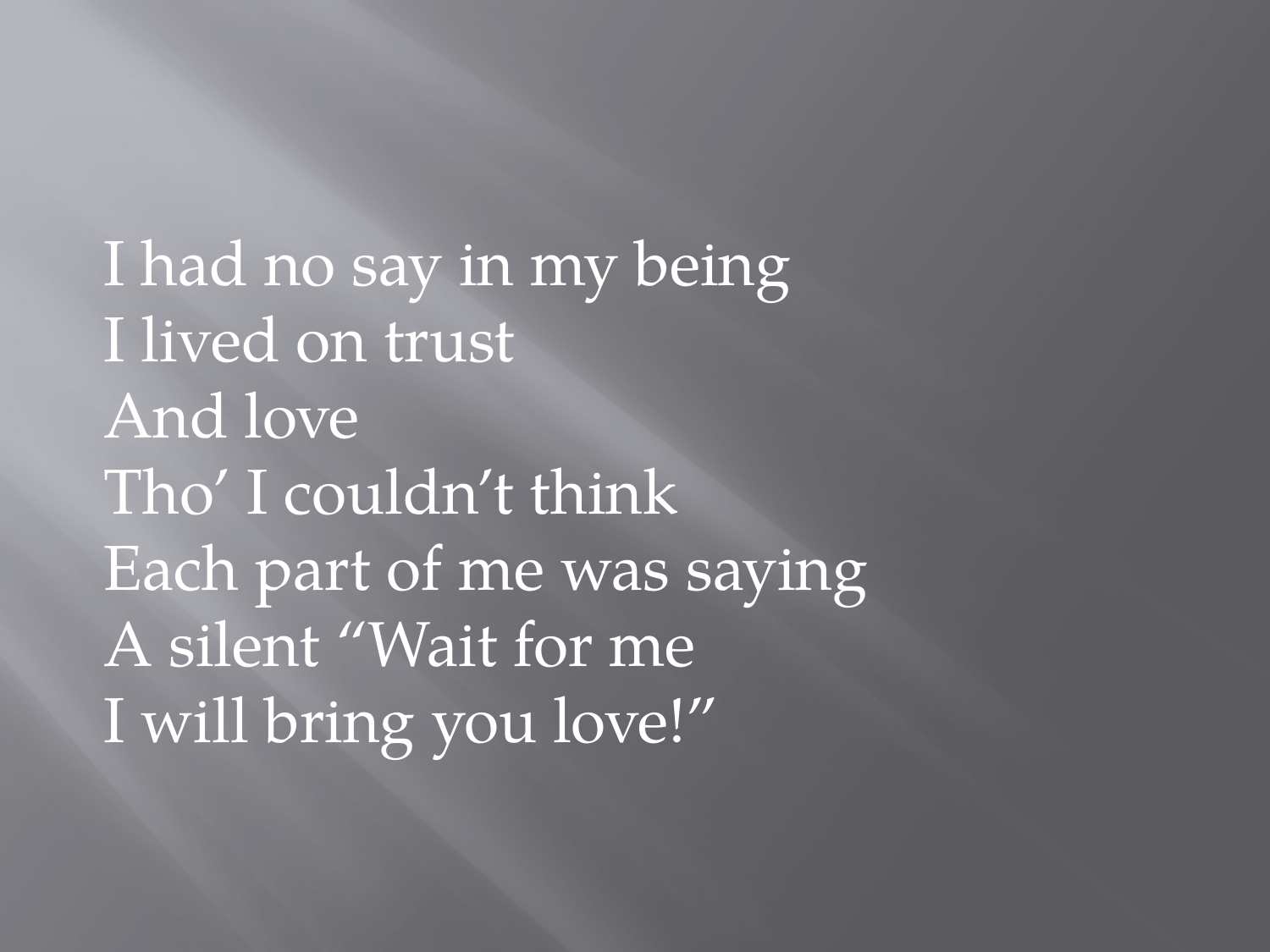

I had no say in my being
I lived on trust
And love
Tho’ I couldn’t think
Each part of me was saying
A silent “Wait for me
I will bring you love!”